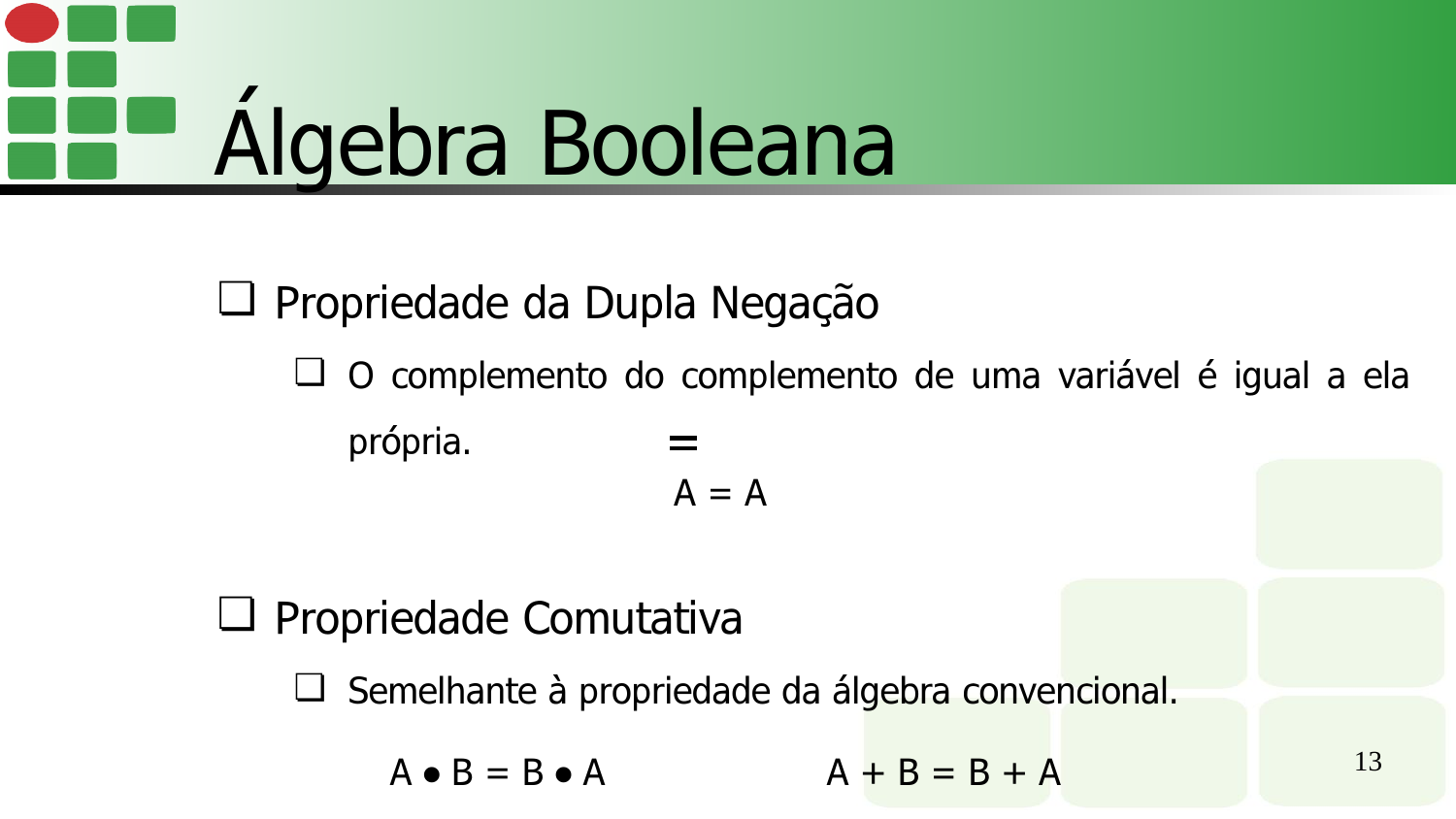

Álgebra Booleana
Propriedade da Dupla Negação
O complemento do complemento de uma variável é igual a ela própria.
A = A
Propriedade Comutativa
Semelhante à propriedade da álgebra convencional.
A ⦁ B = B ⦁ A
A + B = B + A
13